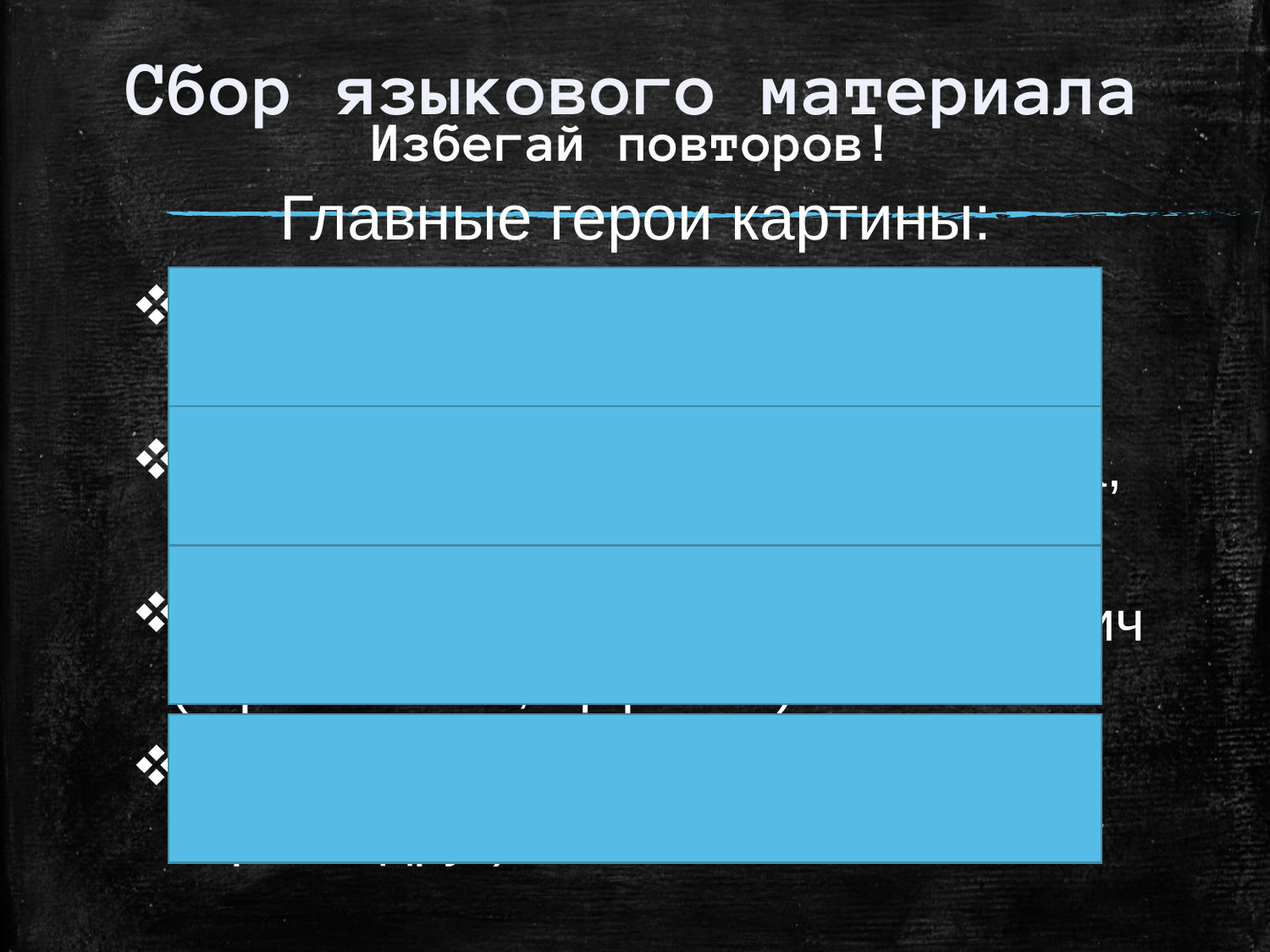

Сбор языкового материала
# Избегай повторов!
Главные герои картины:
Иван – Царевич (добрый молодец, спаситель)
Елена Прекрасная (она, красавица, русская девушка)
Елена Прекрасная и Иван –Царевич (герои сказки, Царевна)
Серый волк (сказочный персонаж, верный друг)